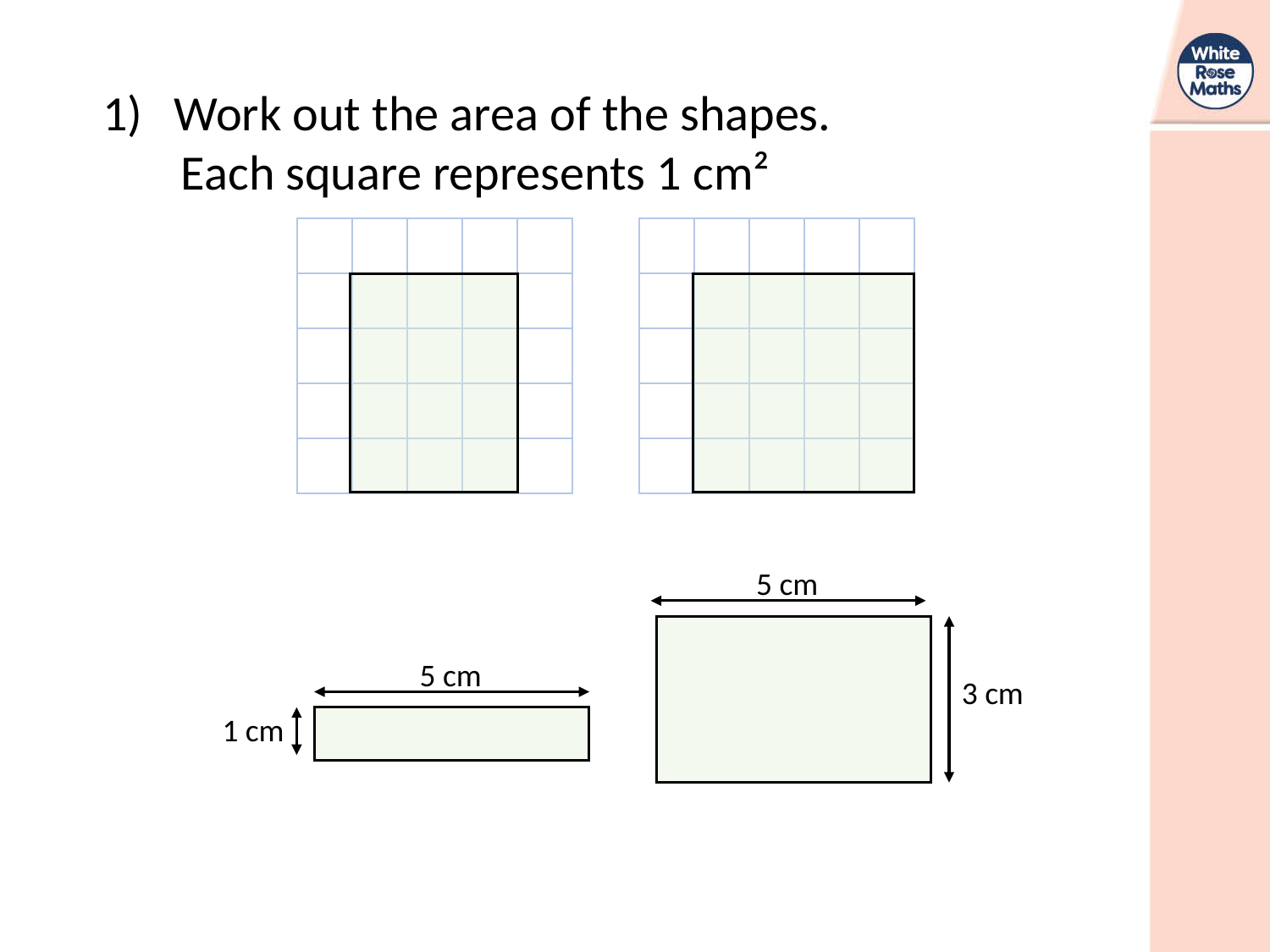

Work out the area of the shapes.
       Each square represents 1 cm²

|  |  |  |  |  |
| --- | --- | --- | --- | --- |
|  |  |  |  |  |
|  |  |  |  |  |
|  |  |  |  |  |
|  |  |  |  |  |
|  |  |  |  |  |
| --- | --- | --- | --- | --- |
|  |  |  |  |  |
|  |  |  |  |  |
|  |  |  |  |  |
|  |  |  |  |  |

5 cm

5 cm
3 cm
1 cm